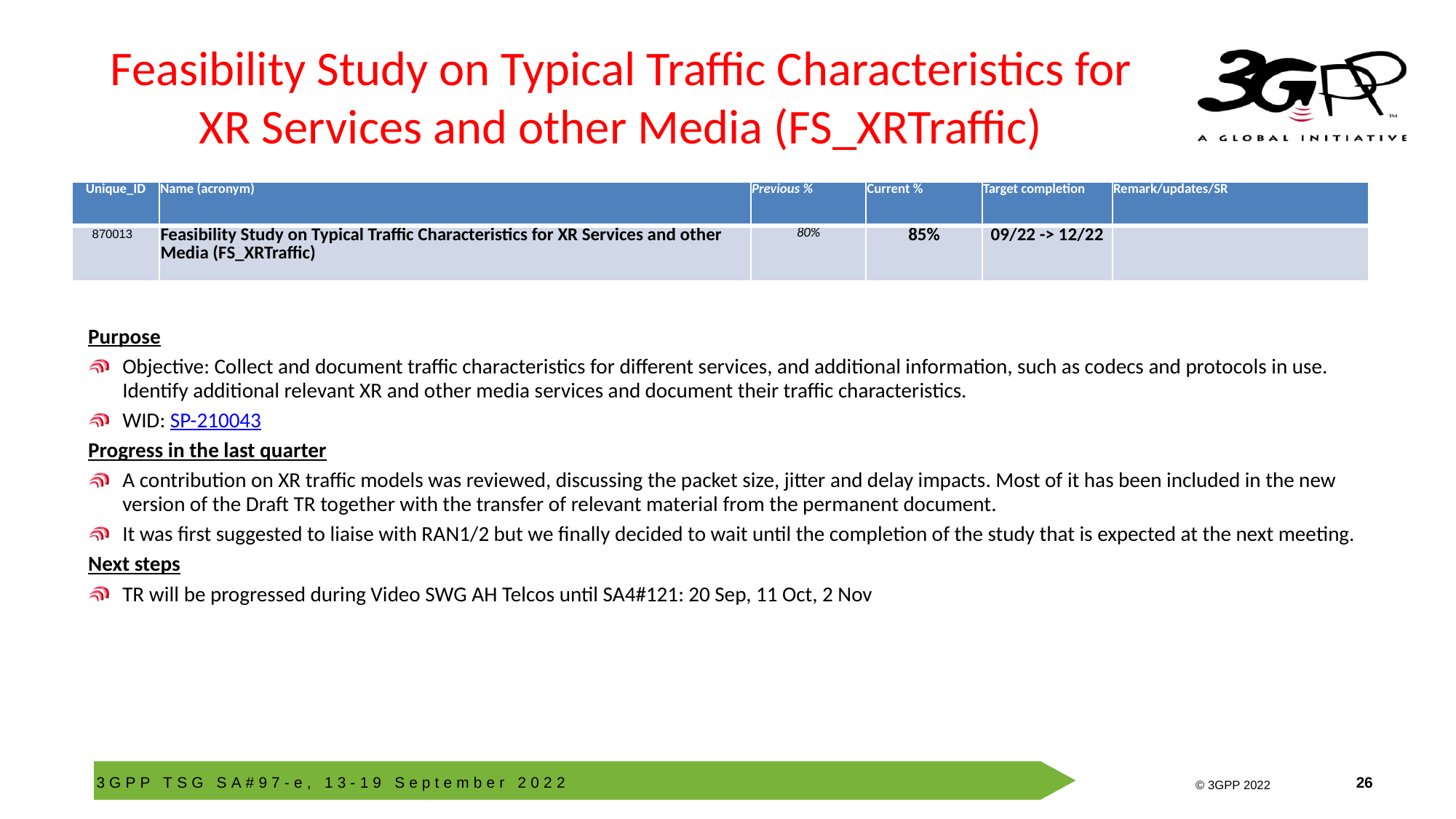

# Feasibility Study on Typical Traffic Characteristics for XR Services and other Media (FS_XRTraffic)
| Unique\_ID | Name (acronym) | Previous % | Current % | Target completion | Remark/updates/SR |
| --- | --- | --- | --- | --- | --- |
| 870013 | Feasibility Study on Typical Traffic Characteristics for XR Services and other Media (FS\_XRTraffic) | 80% | 85% | 09/22 -> 12/22 |  |
Purpose
Objective: Collect and document traffic characteristics for different services, and additional information, such as codecs and protocols in use. Identify additional relevant XR and other media services and document their traffic characteristics.
WID: SP-210043
Progress in the last quarter
A contribution on XR traffic models was reviewed, discussing the packet size, jitter and delay impacts. Most of it has been included in the new version of the Draft TR together with the transfer of relevant material from the permanent document.
It was first suggested to liaise with RAN1/2 but we finally decided to wait until the completion of the study that is expected at the next meeting.
Next steps
TR will be progressed during Video SWG AH Telcos until SA4#121: 20 Sep, 11 Oct, 2 Nov